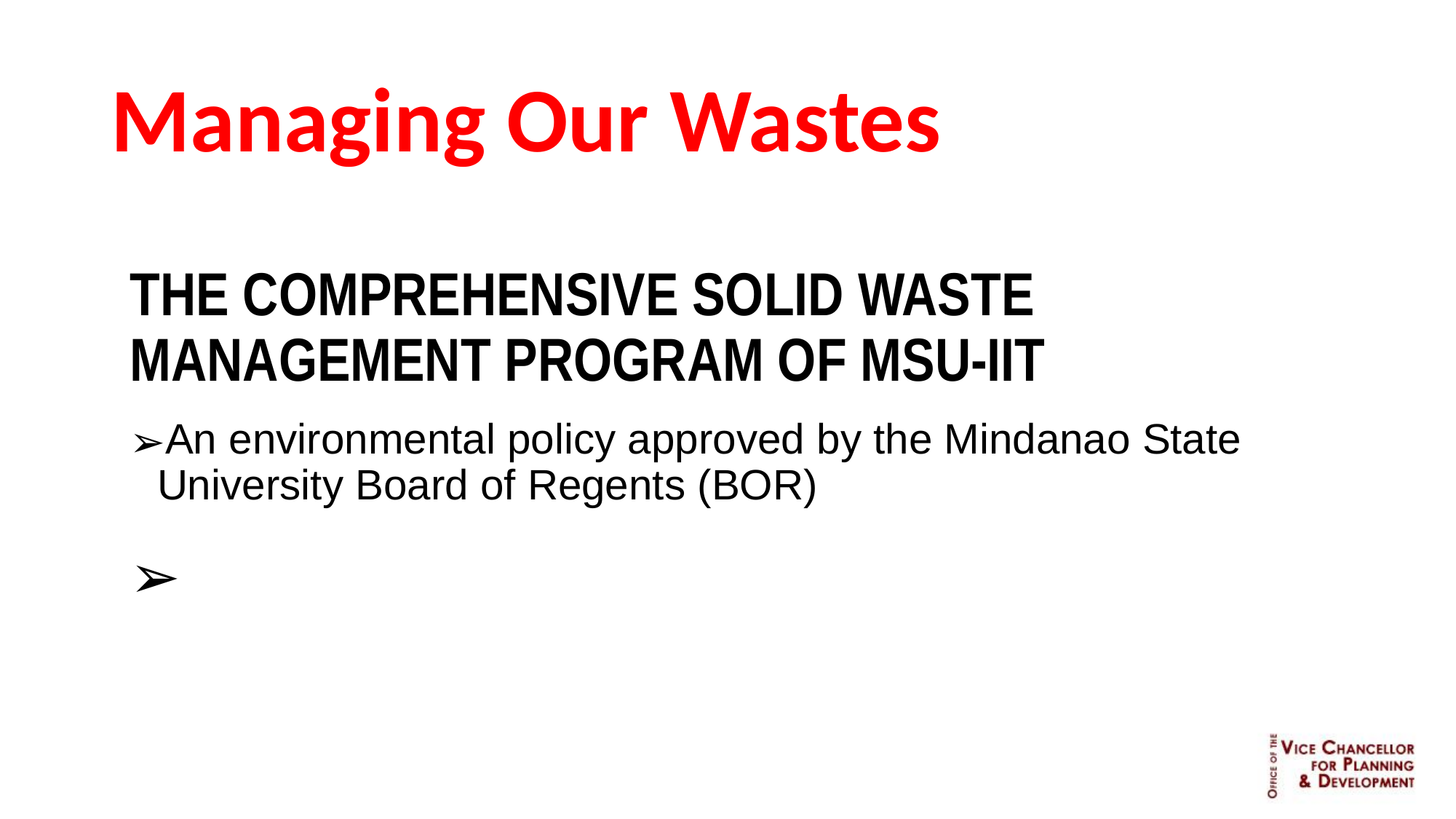

Managing Our Wastes
THE COMPREHENSIVE SOLID WASTE MANAGEMENT PROGRAM OF MSU-IIT

An environmental policy approved by the Mindanao State University Board of Regents (BOR)